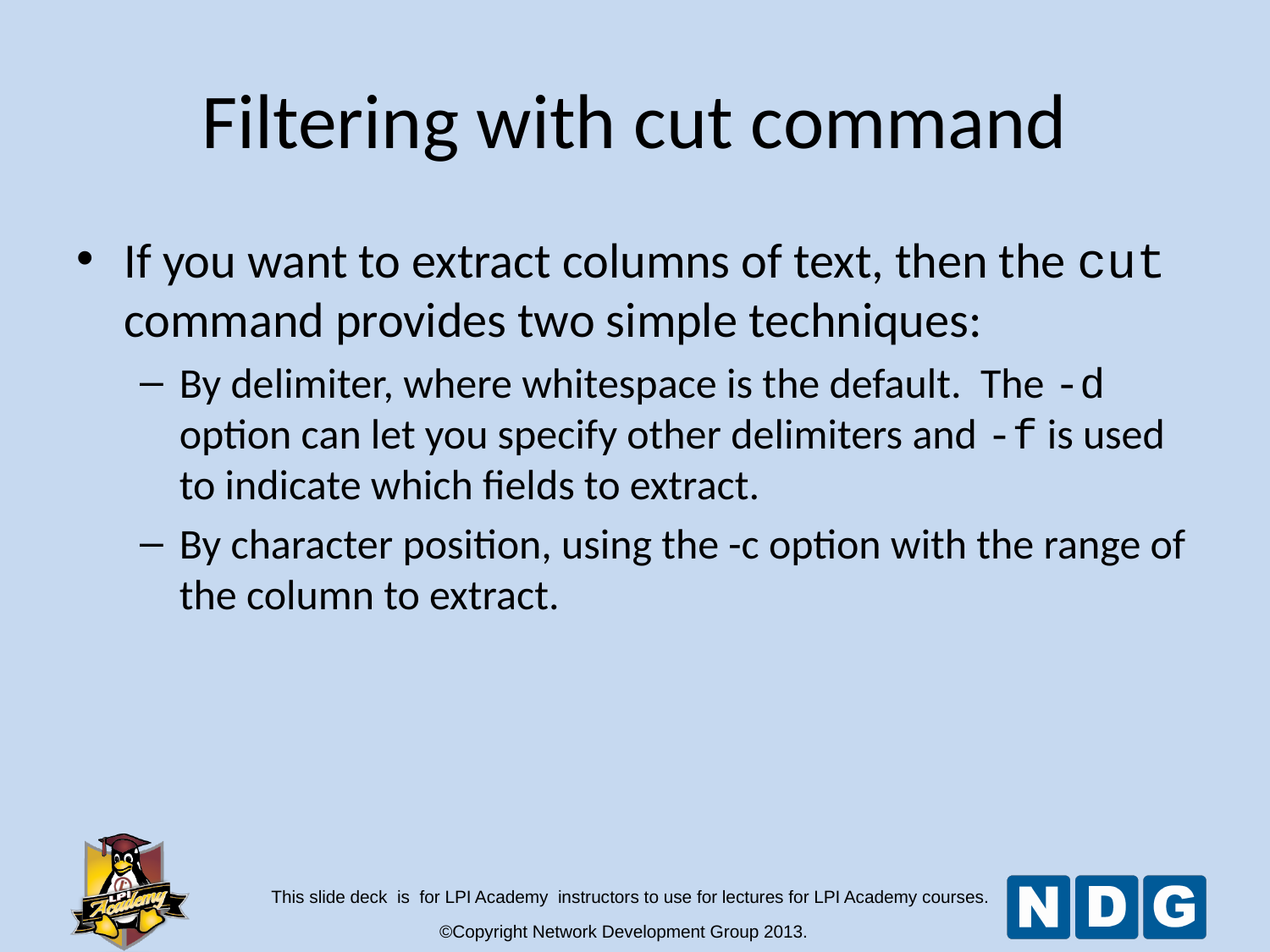

# Filtering with cut command
If you want to extract columns of text, then the cut command provides two simple techniques:
By delimiter, where whitespace is the default.  The -d option can let you specify other delimiters and -f is used to indicate which fields to extract.
By character position, using the -c option with the range of the column to extract.